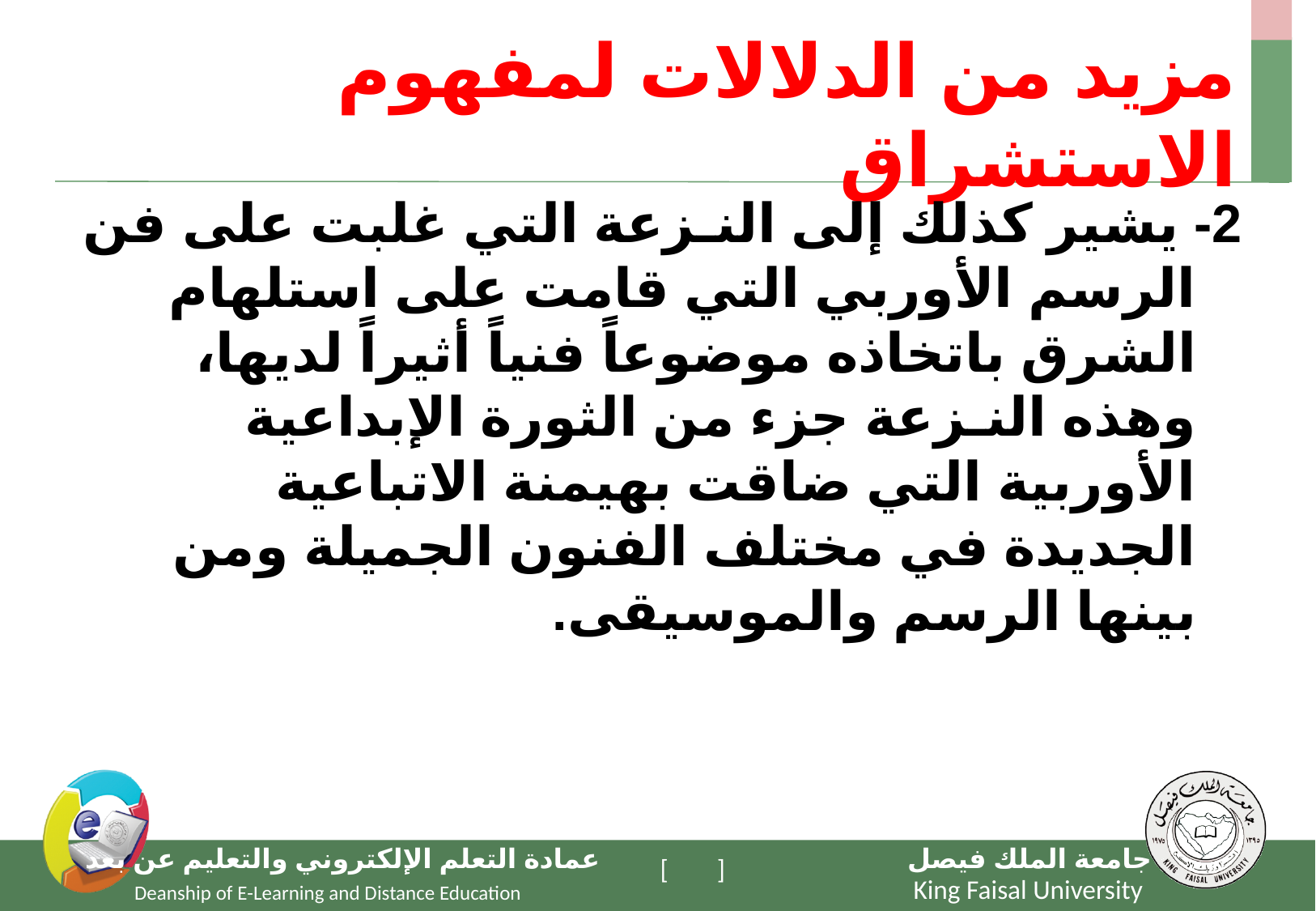

# مزيد من الدلالات لمفهوم الاستشراق
2- يشير كذلك إلى النـزعة التي غلبت على فن الرسم الأوربي التي قامت على استلهام الشرق باتخاذه موضوعاً فنياً أثيراً لديها، وهذه النـزعة جزء من الثورة الإبداعية الأوربية التي ضاقت بهيمنة الاتباعية الجديدة في مختلف الفنون الجميلة ومن بينها الرسم والموسيقى.